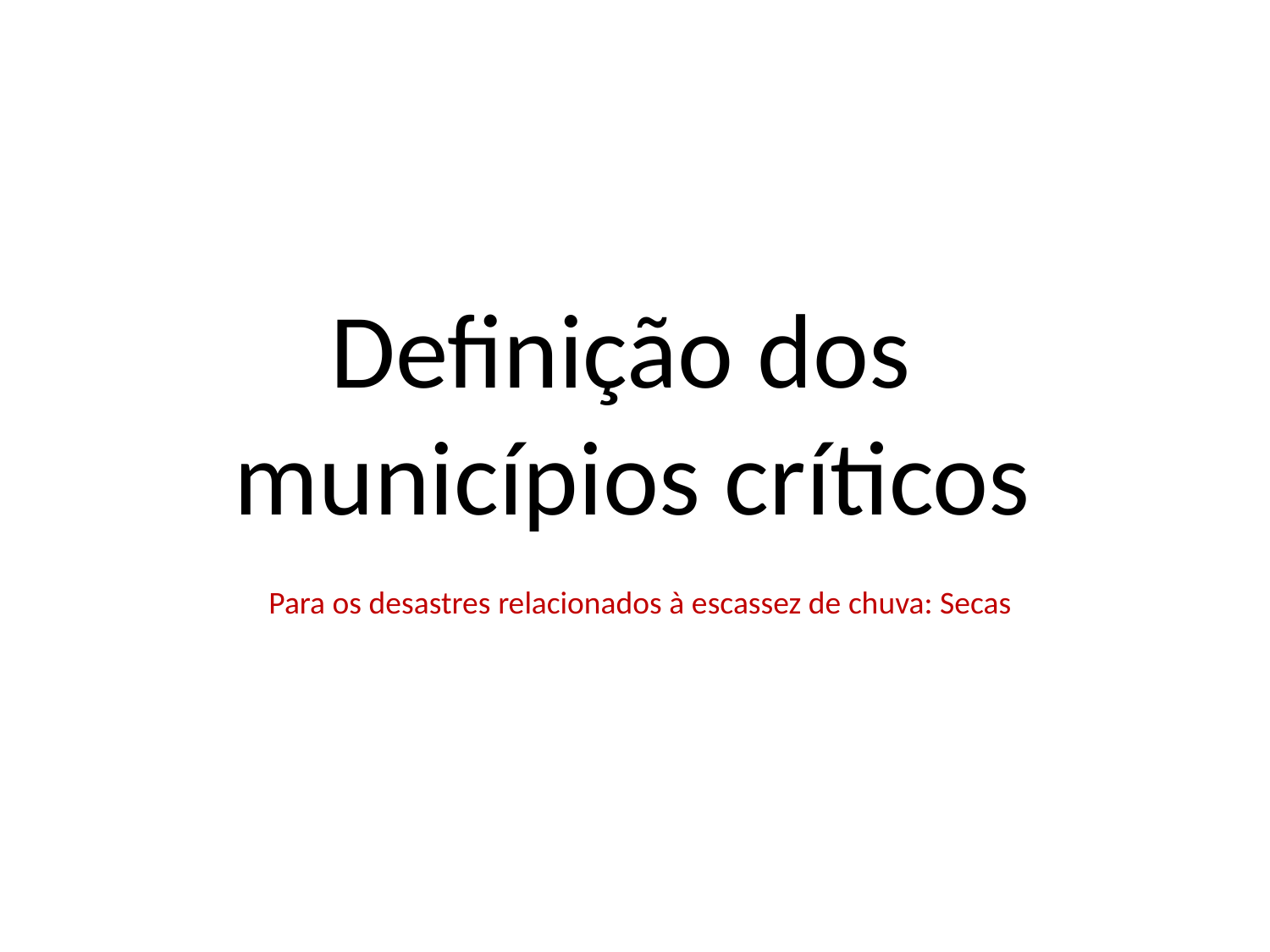

Definição dos
municípios críticos
Para os desastres relacionados à escassez de chuva: Secas